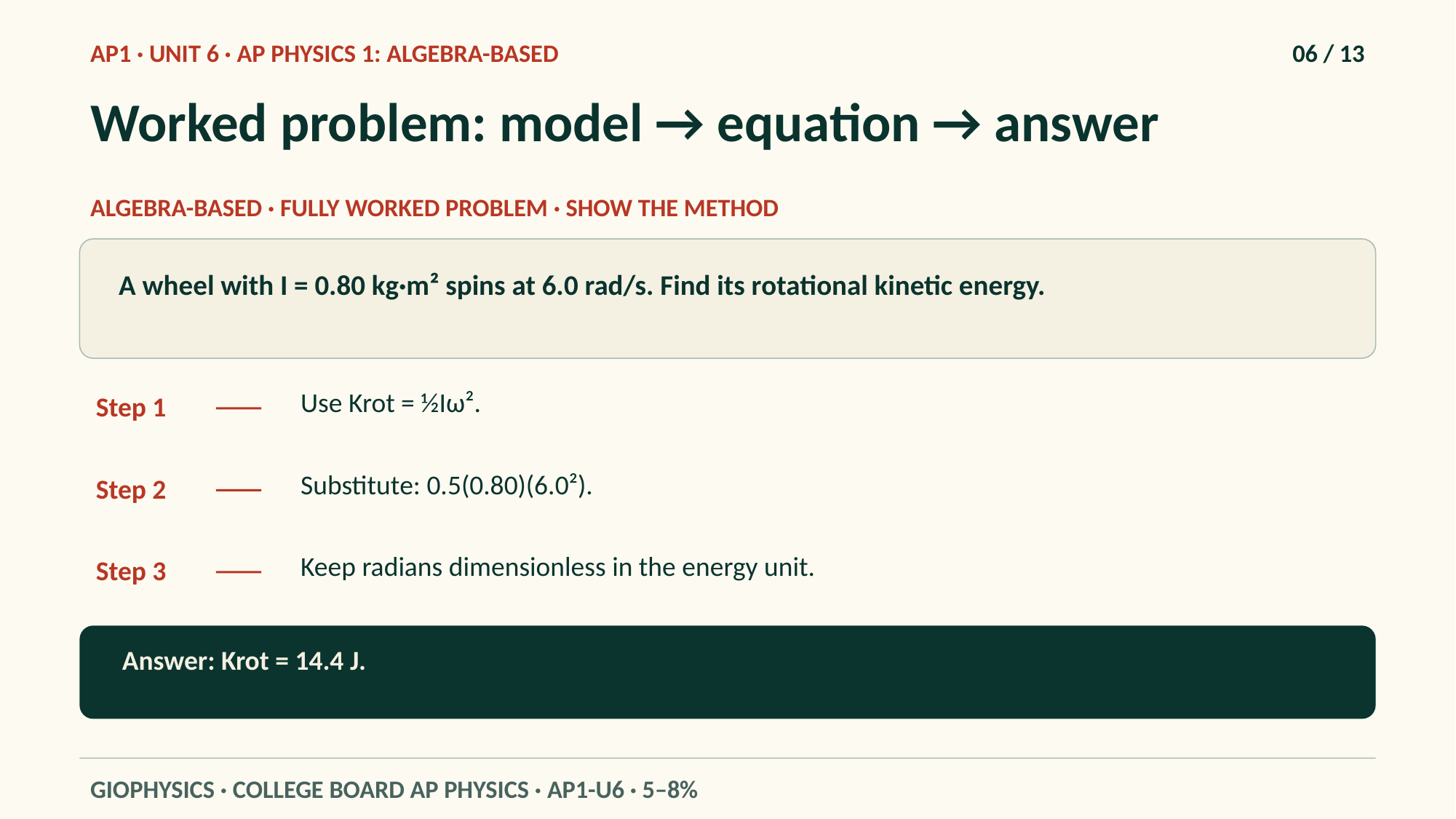

AP1 · UNIT 6 · AP PHYSICS 1: ALGEBRA-BASED
06 / 13
Worked problem: model → equation → answer
ALGEBRA-BASED · FULLY WORKED PROBLEM · SHOW THE METHOD

A wheel with I = 0.80 kg·m² spins at 6.0 rad/s. Find its rotational kinetic energy.
Use Krot = ½Iω².
Step 1

Substitute: 0.5(0.80)(6.0²).
Step 2

Keep radians dimensionless in the energy unit.
Step 3

Answer: Krot = 14.4 J.

GIOPHYSICS · COLLEGE BOARD AP PHYSICS · AP1-U6 · 5–8%